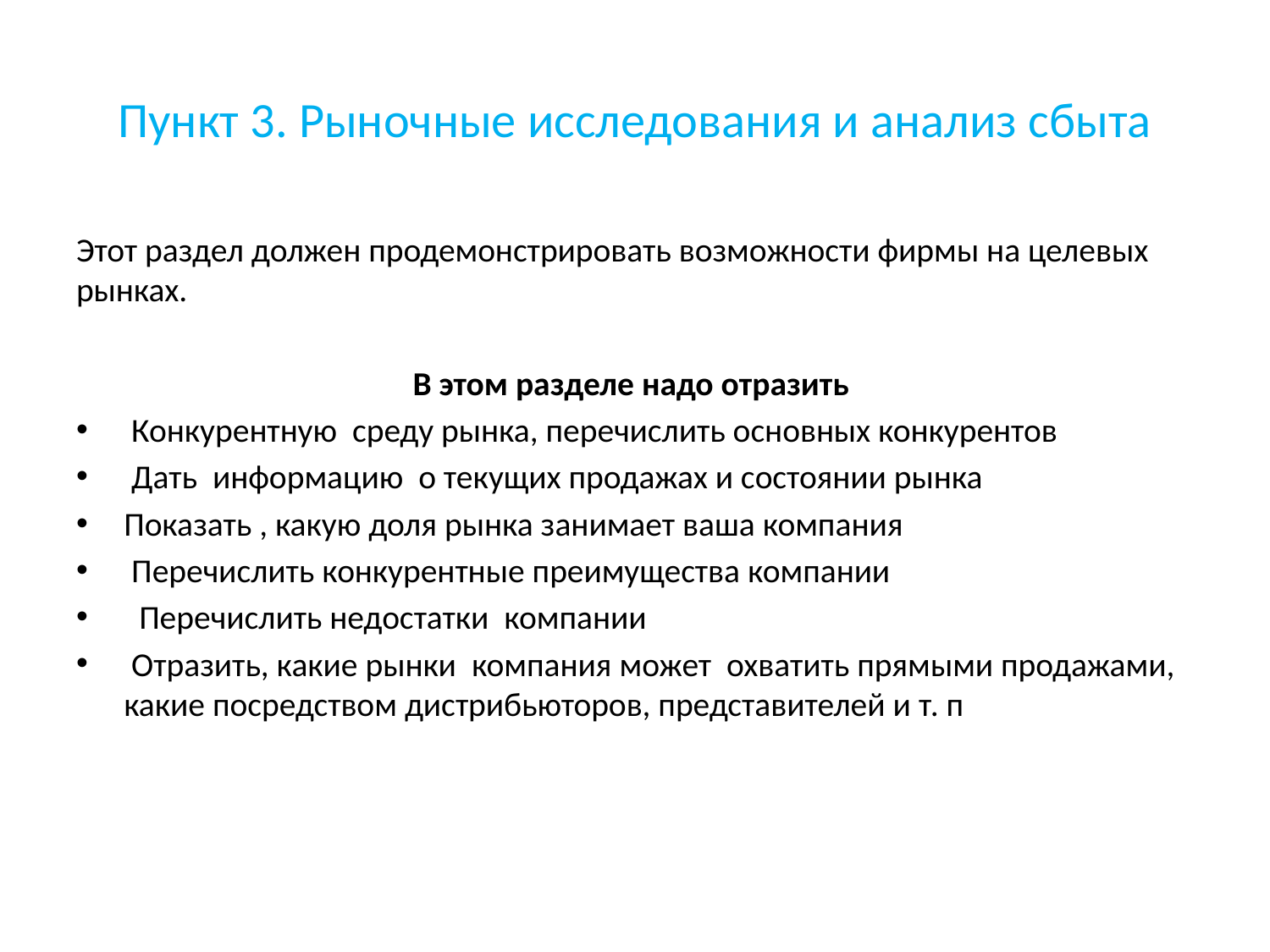

# Пункт 3. Рыночные исследования и анализ сбыта
Этот раздел должен продемонстрировать возможности фирмы на целевых рынках.

В этом разделе надо отразить
 Конкурентную  среду рынка, перечислить основных конкурентов
 Дать  информацию  о текущих продажах и состоянии рынка
Показать , какую доля рынка занимает ваша компания
 Перечислить конкурентные преимущества компании
  Перечислить недостатки  компании
 Отразить, какие рынки  компания может  охватить прямыми продажами, какие посредством дистрибьюторов, представителей и т. п